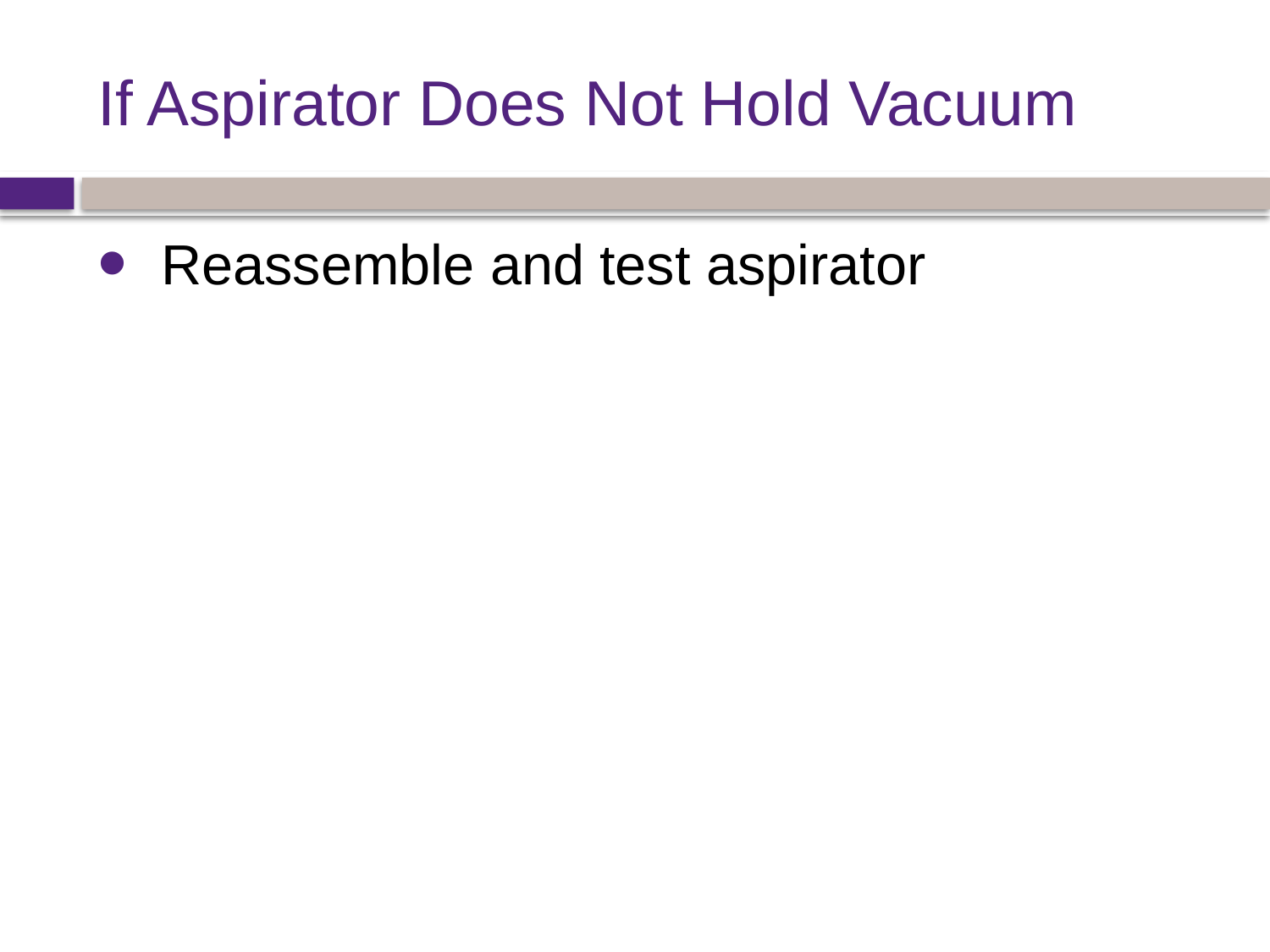

# If Aspirator Does Not Hold Vacuum
Reassemble and test aspirator